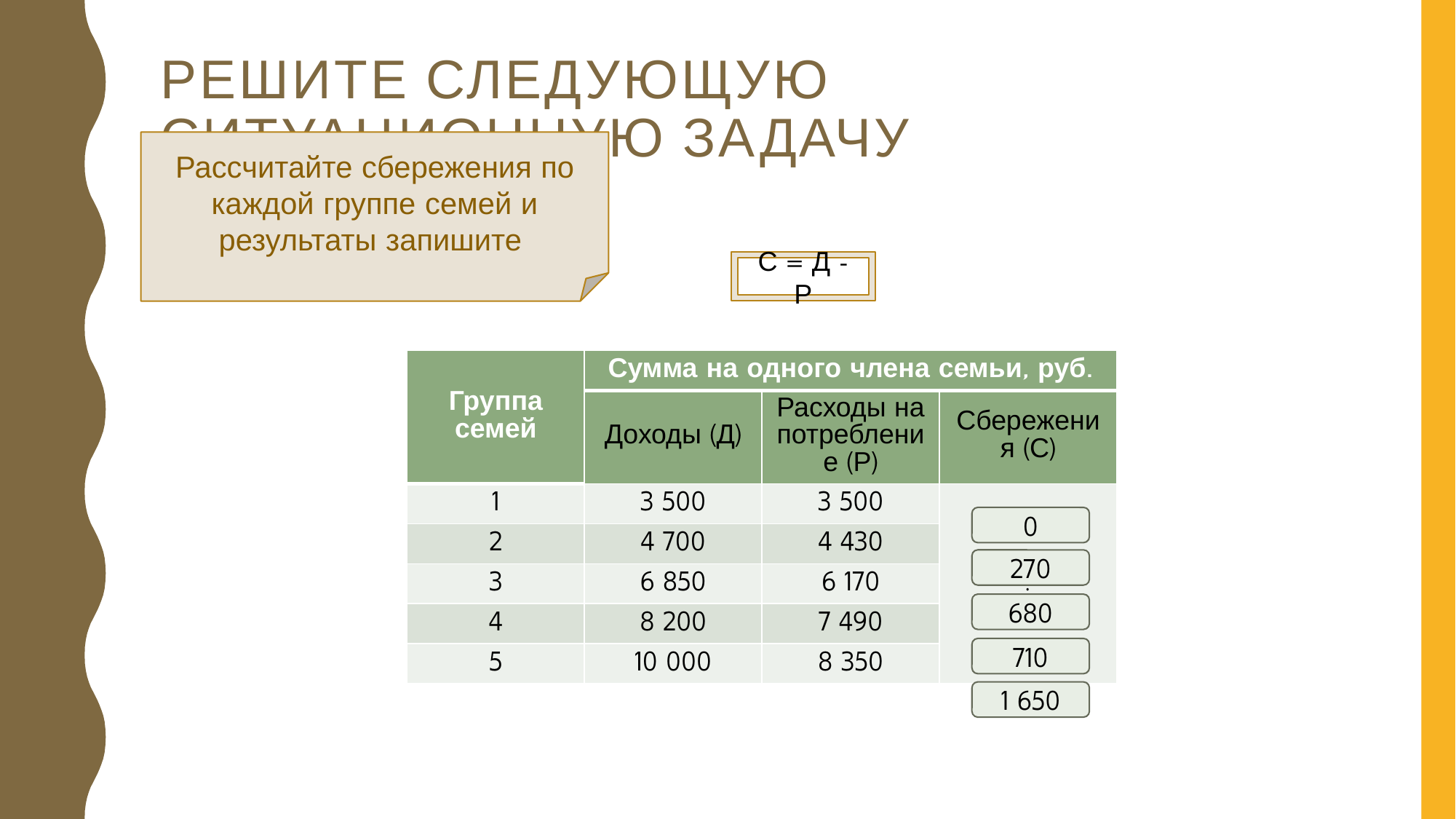

# Решите следующую ситуационную задачу
Рассчитайте сбережения по каждой группе семей и результаты запишите
С = Д - Р
| Группа семей | Сумма на одного члена семьи, руб. |  |  |
| --- | --- | --- | --- |
|  | Доходы (Д) | Расходы на потребление (Р) | Сбережения (С) |
| 1 | 3 500 | 3 500 | ? |
| 2 | 4 700 | 4 430 |  |
| 3 | 6 850 | 6 170 |  |
| 4 | 8 200 | 7 490 |  |
| 5 | 10 000 | 8 350 |  |
0
270
680
710
1 650